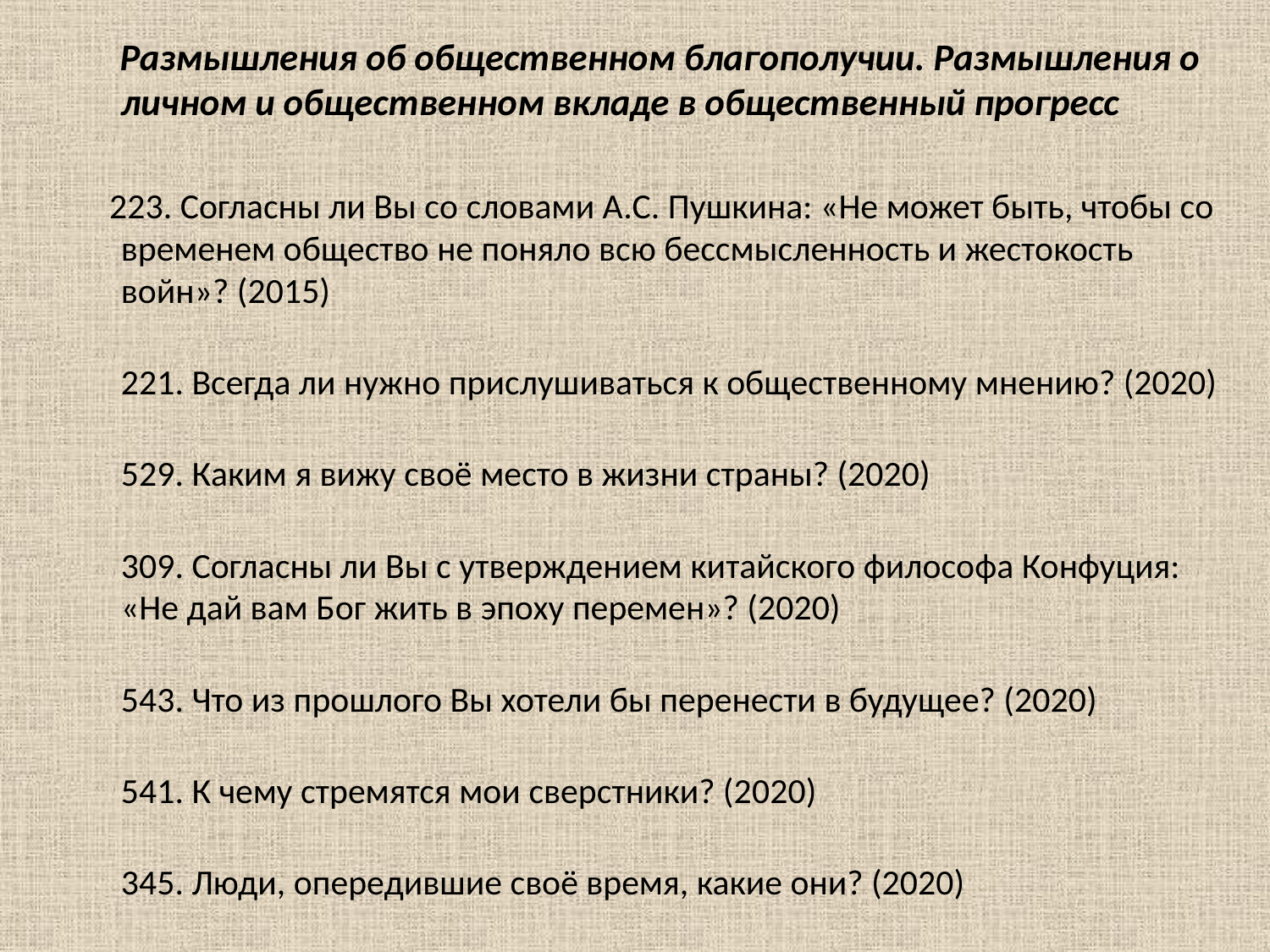

Размышления об общественном благополучии. Размышления о личном и общественном вкладе в общественный прогресс

     223. Согласны ли Вы со словами А.С. Пушкина: «Не может быть, чтобы со временем общество не поняло всю бессмысленность и жестокость войн»? (2015)
221. Всегда ли нужно прислушиваться к общественному мнению? (2020)
529. Каким я вижу своё место в жизни страны? (2020)
309. Согласны ли Вы с утверждением китайского философа Конфуция: «Не дай вам Бог жить в эпоху перемен»? (2020)
543. Что из прошлого Вы хотели бы перенести в будущее? (2020)
541. К чему стремятся мои сверстники? (2020)
345. Люди, опередившие своё время, какие они? (2020)
#